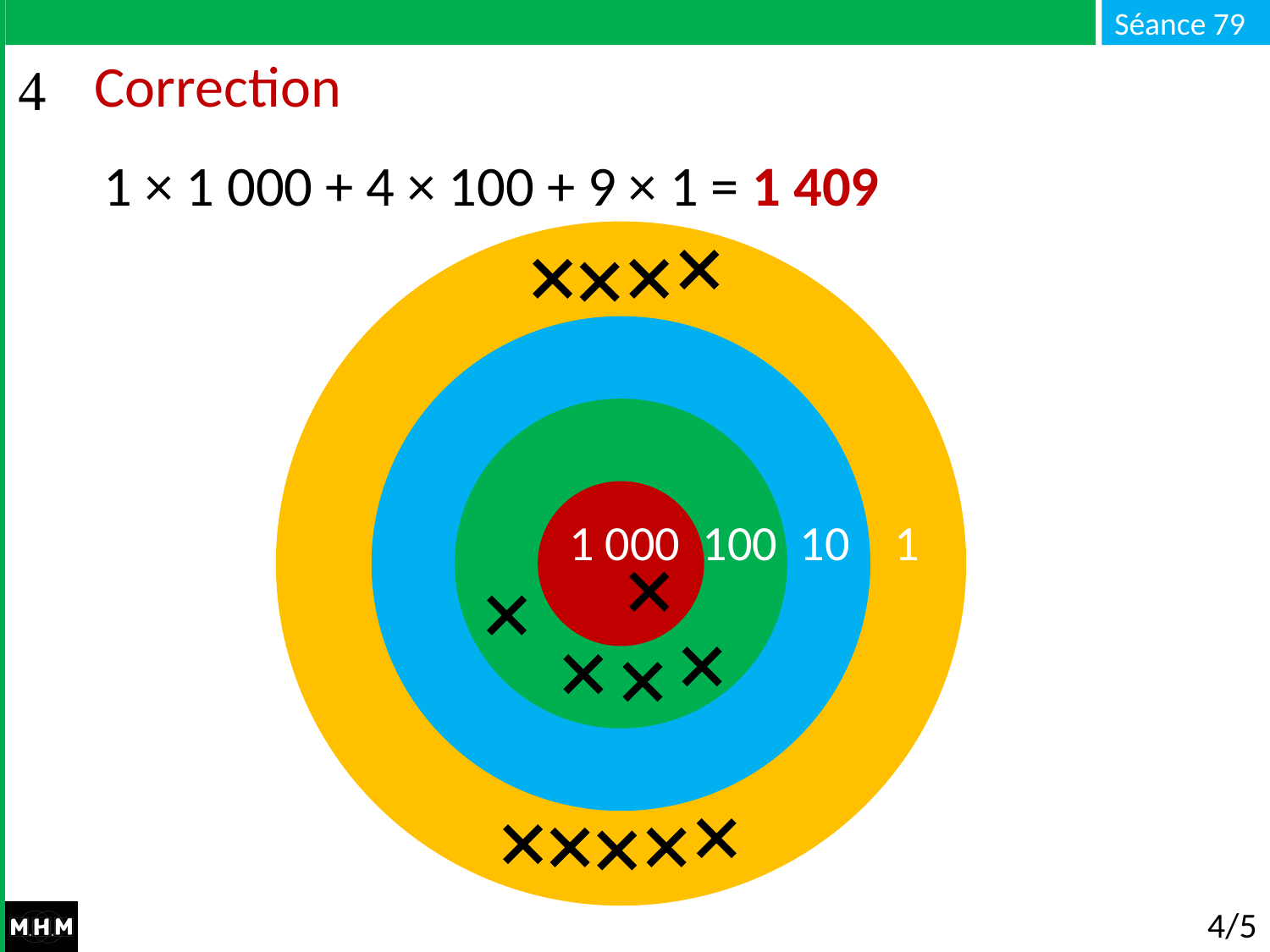

# Correction
1 × 1 000 + 4 × 100 + 9 × 1 = 1 409

1 000  100  10    1
1 000  100  10    1

4/5